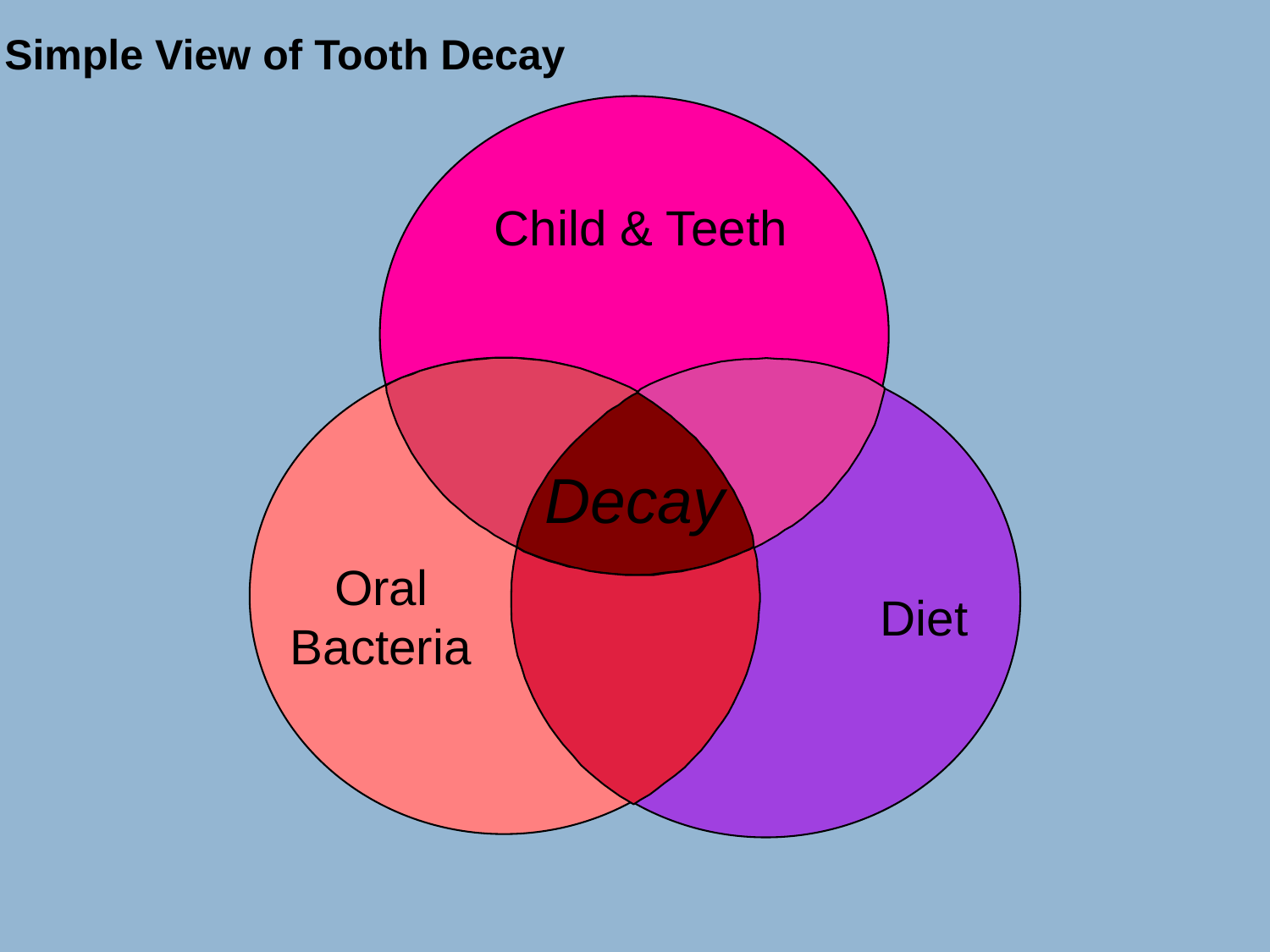

Simple View of Tooth Decay

Child & Teeth

Decay
Oral
Bacteria
Diet